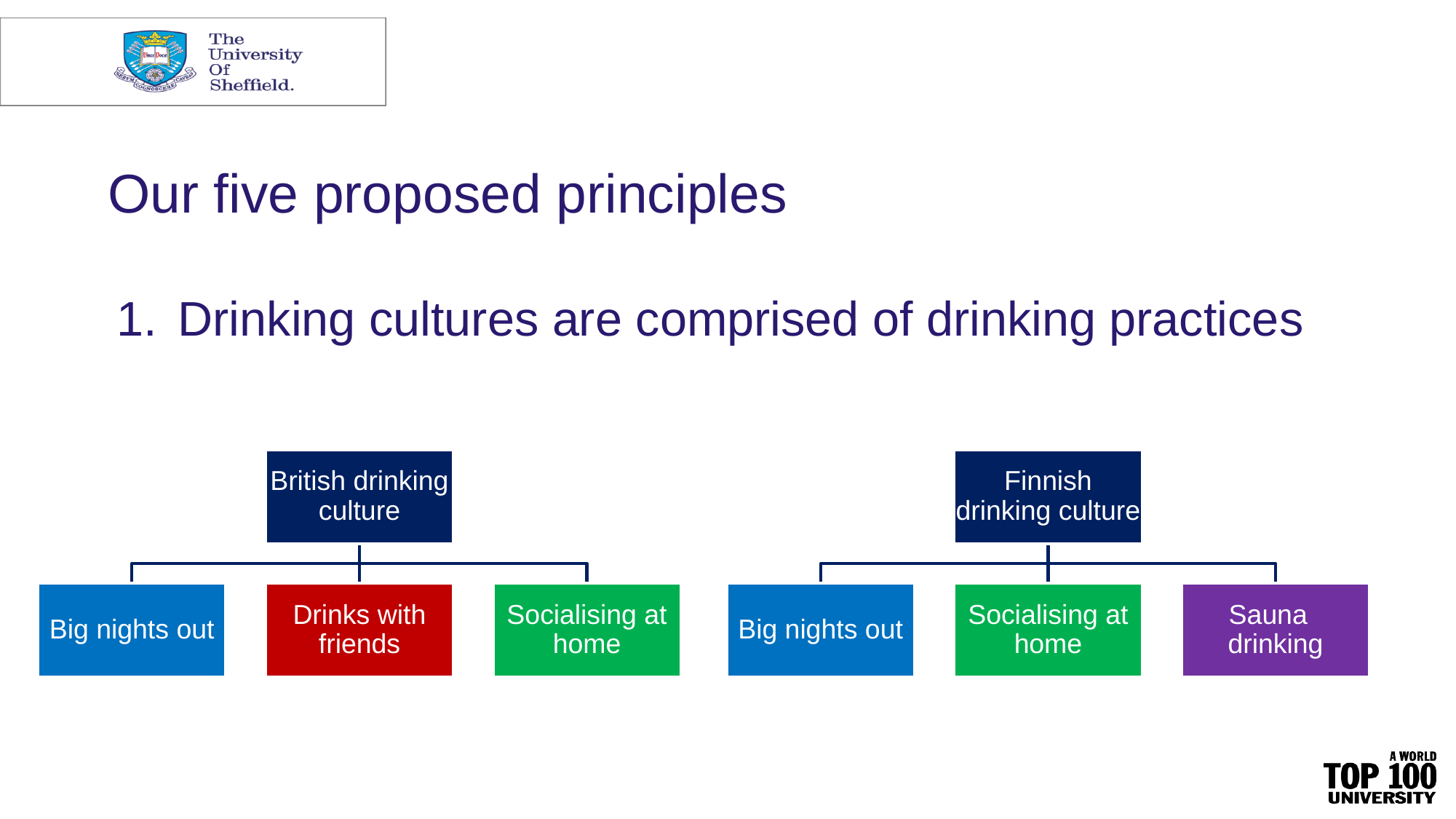

# Our five proposed principles
Drinking cultures are comprised of drinking practices

British drinking culture
Big nights out
Drinks with friends
Socialising at home
Finnish drinking culture
Big nights out
Socialising at home
Sauna   drinking